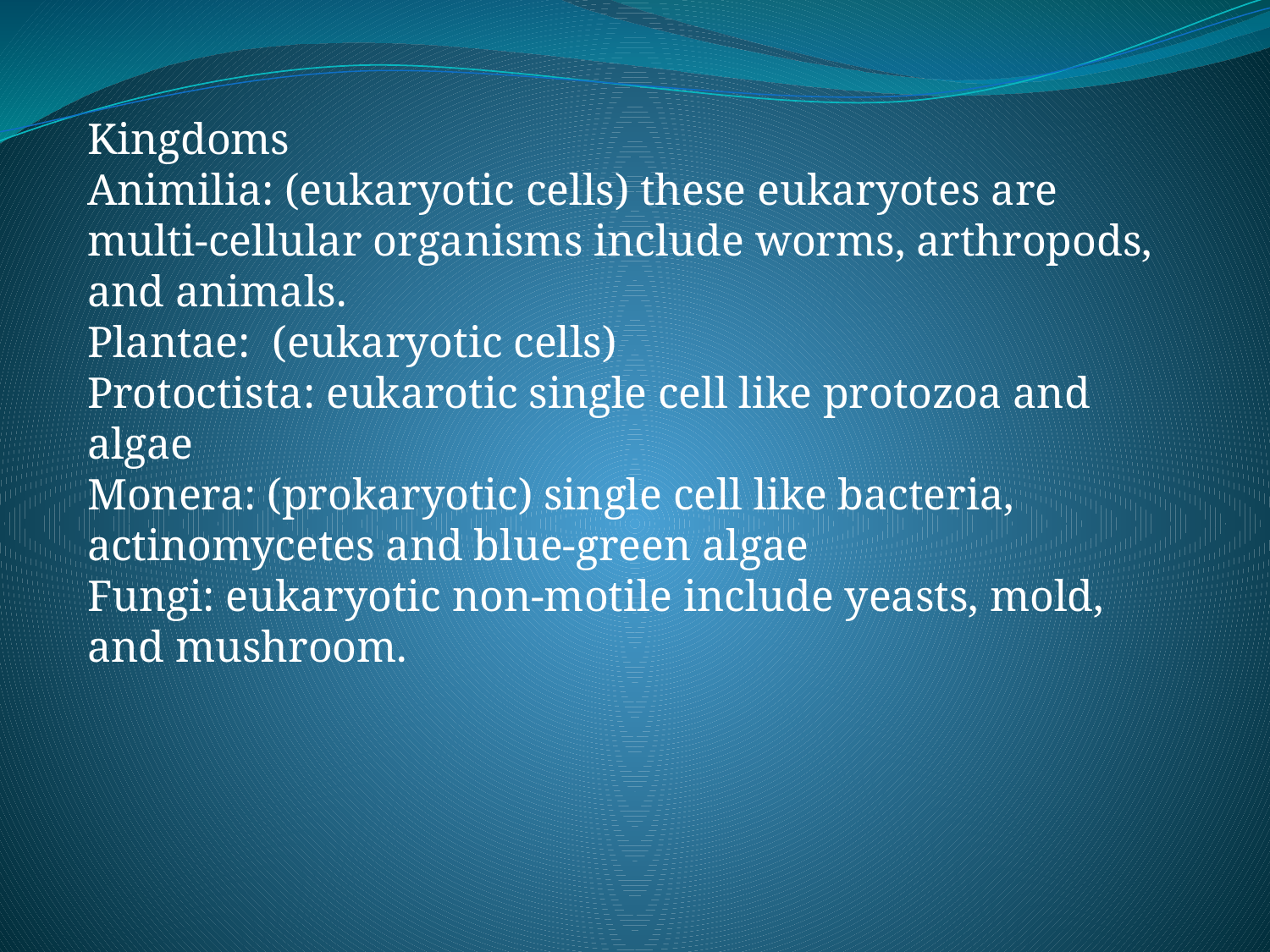

Kingdoms
Animilia: (eukaryotic cells) these eukaryotes are multi-cellular organisms include worms, arthropods, and animals.
Plantae:  (eukaryotic cells)
Protoctista: eukarotic single cell like protozoa and algae
Monera: (prokaryotic) single cell like bacteria, actinomycetes and blue-green algae
Fungi: eukaryotic non-motile include yeasts, mold, and mushroom.